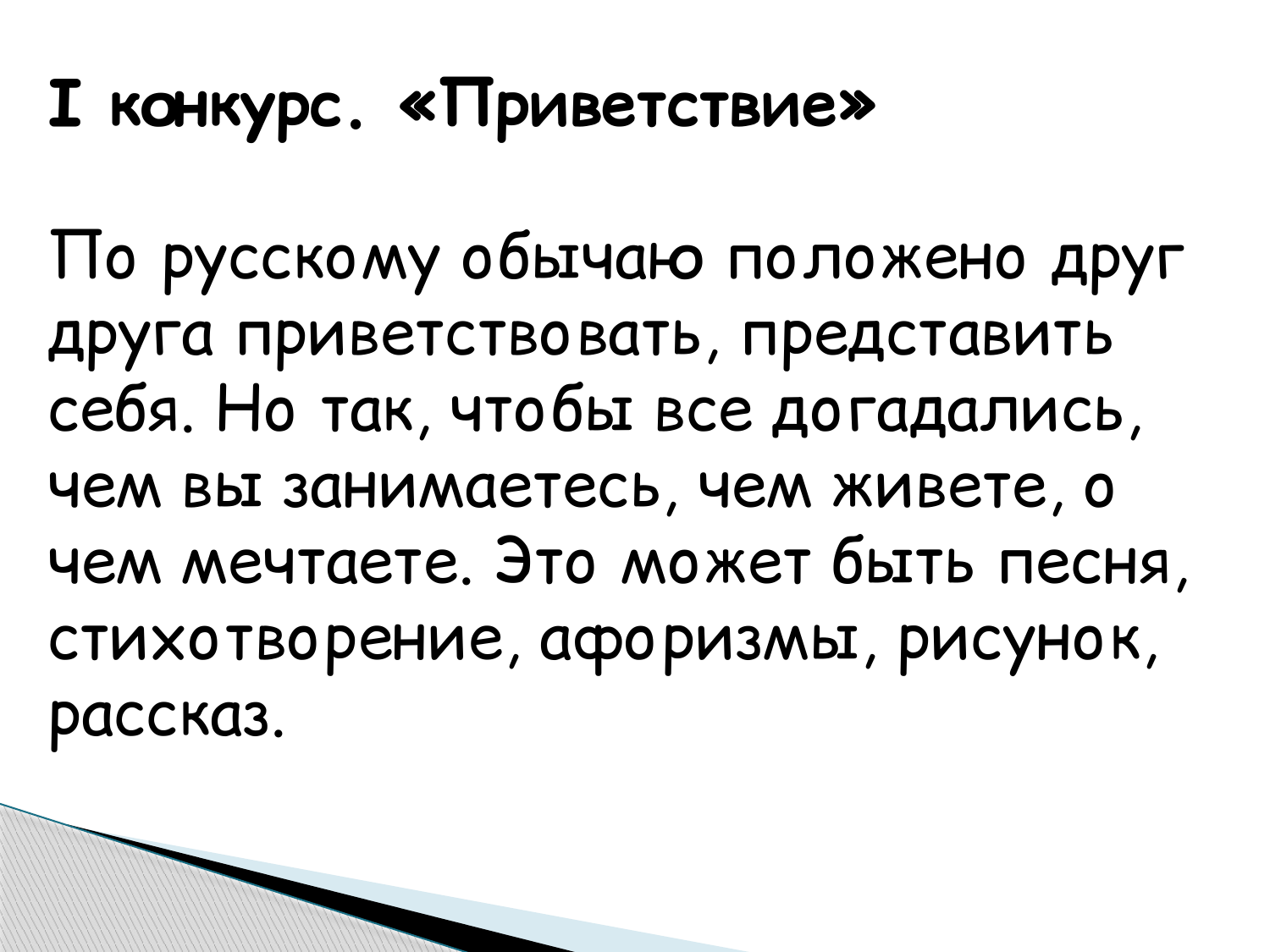

I конкурс. «Приветствие»

По русскому обычаю положено друг друга приветствовать, представить себя. Но так, чтобы все догадались, чем вы занимаетесь, чем живете, о чем мечтаете. Это может быть песня, стихотворение, афоризмы, рисунок, рассказ.